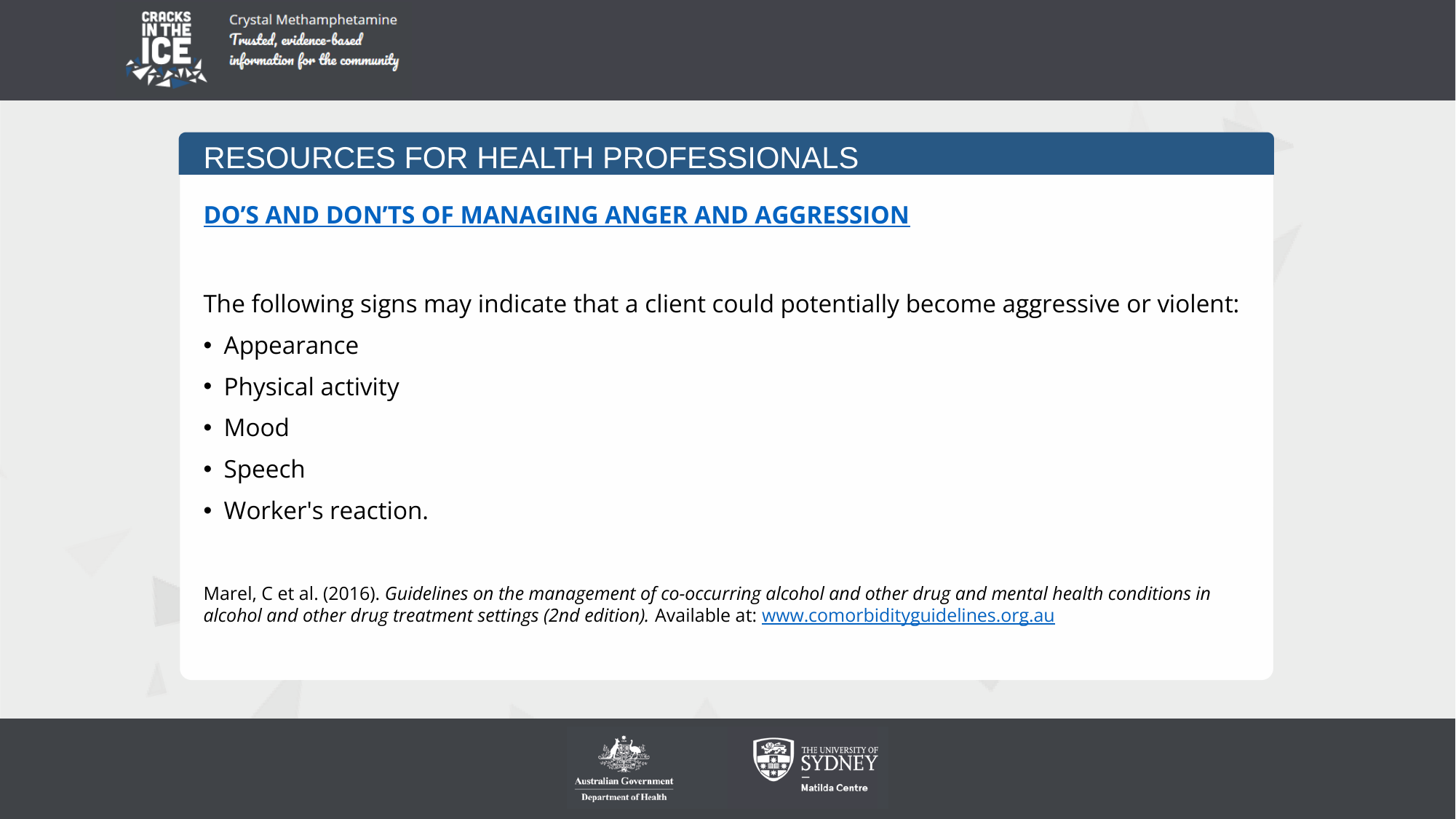

# RESOURCES FOR HEALTH PROFESSIONALS
DO’S AND DON’TS OF MANAGING ANGER AND AGGRESSION

The following signs may indicate that a client could potentially become aggressive or violent:
Appearance
Physical activity
Mood
Speech
Worker's reaction.

Marel, C et al. (2016). Guidelines on the management of co-occurring alcohol and other drug and mental health conditions in alcohol and other drug treatment settings (2nd edition). Available at: www.comorbidityguidelines.org.au